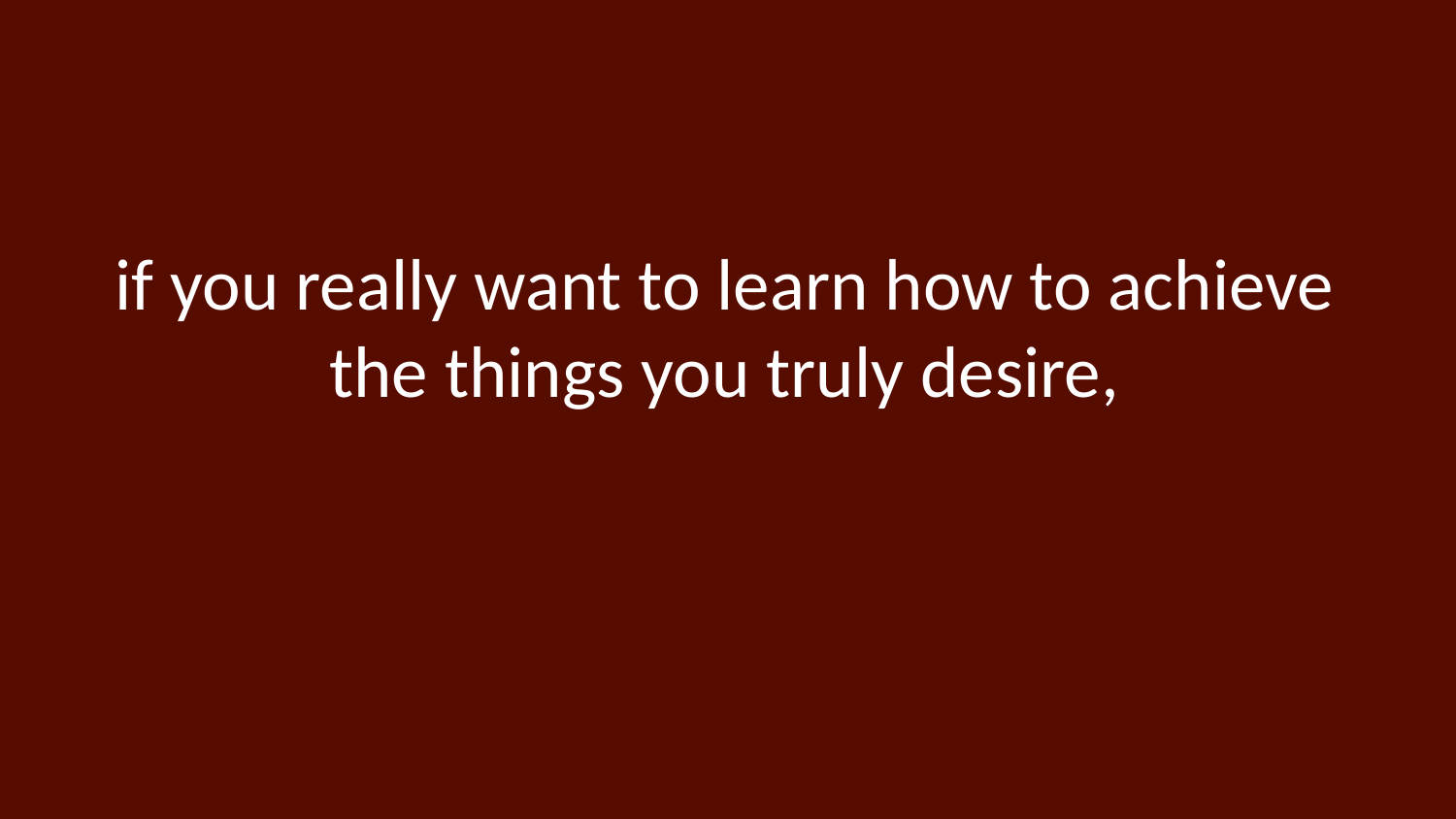

# if you really want to learn how to achieve the things you truly desire,